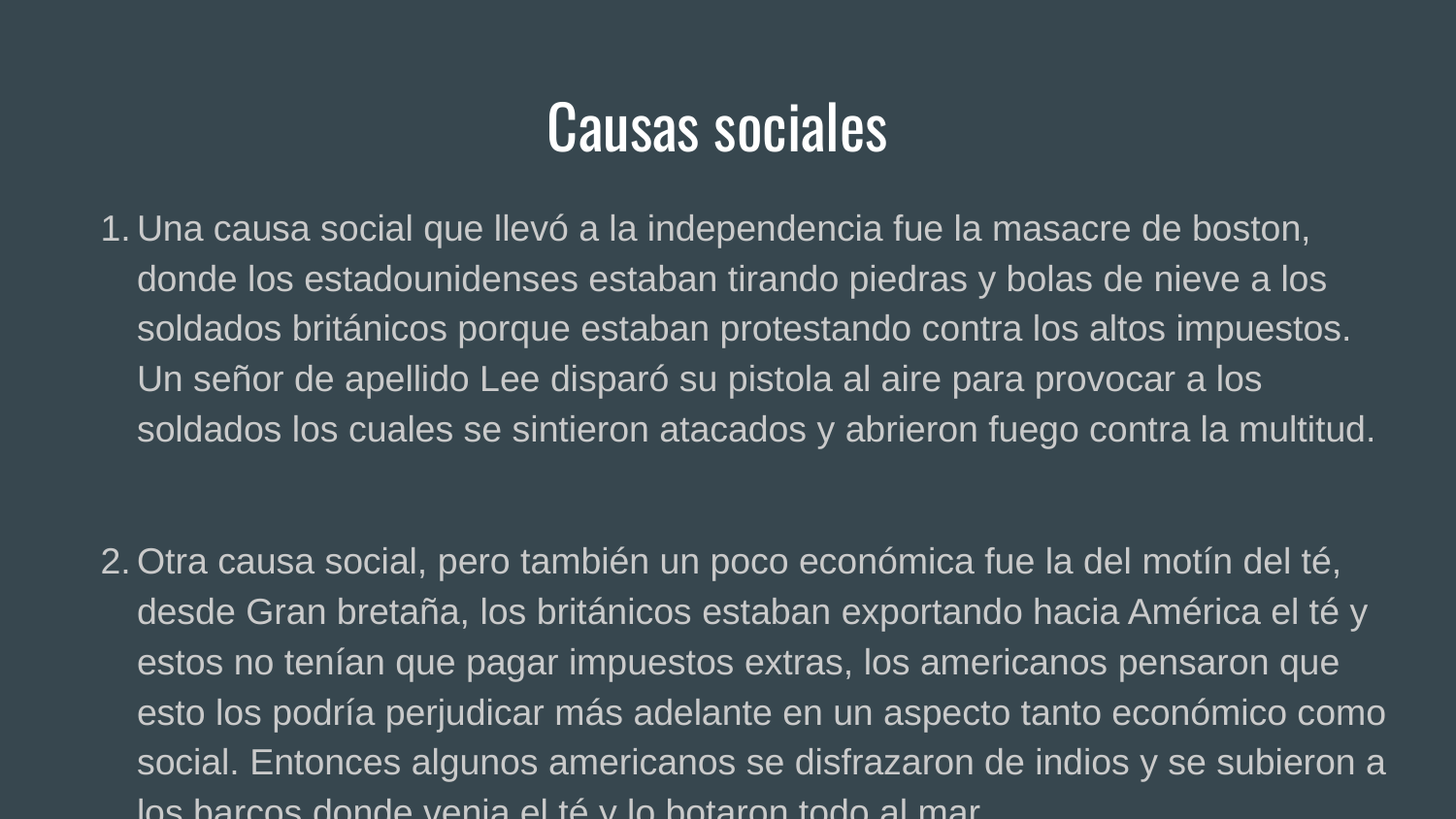

# Causas sociales
Una causa social que llevó a la independencia fue la masacre de boston, donde los estadounidenses estaban tirando piedras y bolas de nieve a los soldados británicos porque estaban protestando contra los altos impuestos. Un señor de apellido Lee disparó su pistola al aire para provocar a los soldados los cuales se sintieron atacados y abrieron fuego contra la multitud.
Otra causa social, pero también un poco económica fue la del motín del té, desde Gran bretaña, los británicos estaban exportando hacia América el té y estos no tenían que pagar impuestos extras, los americanos pensaron que esto los podría perjudicar más adelante en un aspecto tanto económico como social. Entonces algunos americanos se disfrazaron de indios y se subieron a los barcos donde venia el té y lo botaron todo al mar.